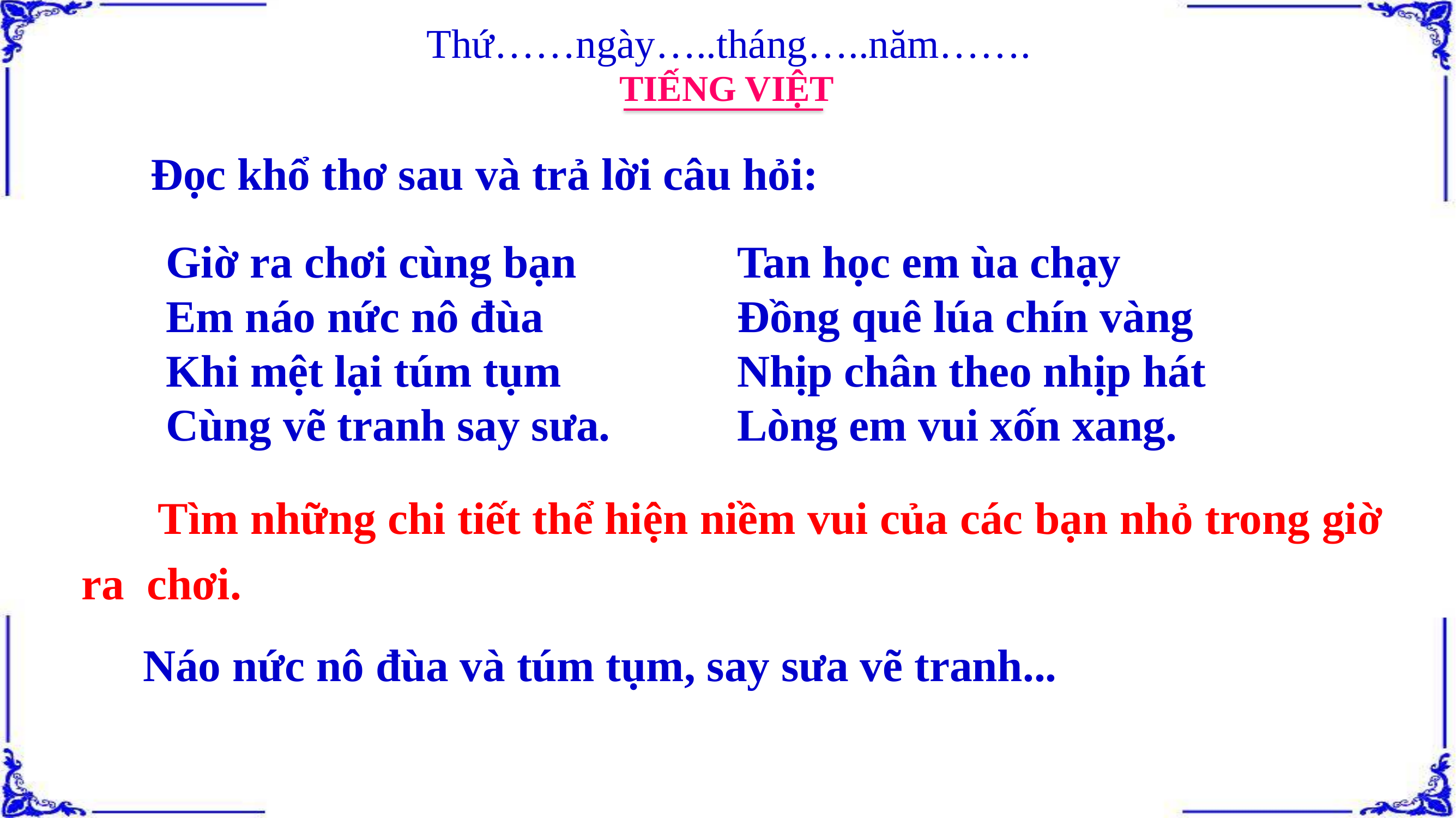

Thứ……ngày…..tháng…..năm…….
TIẾNG VIỆT
Đọc khổ thơ sau và trả lời câu hỏi:
Giờ ra chơi cùng bạn
Em náo nức nô đùa
Khi mệt lại túm tụm
Cùng vẽ tranh say sưa.
Tan học em ùa chạy
Đồng quê lúa chín vàng
Nhịp chân theo nhịp hát
Lòng em vui xốn xang.
Tìm những chi tiết thể hiện niềm vui của các bạn nhỏ trong giờ ra  chơi.
Náo nức nô đùa và túm tụm, say sưa vẽ tranh...